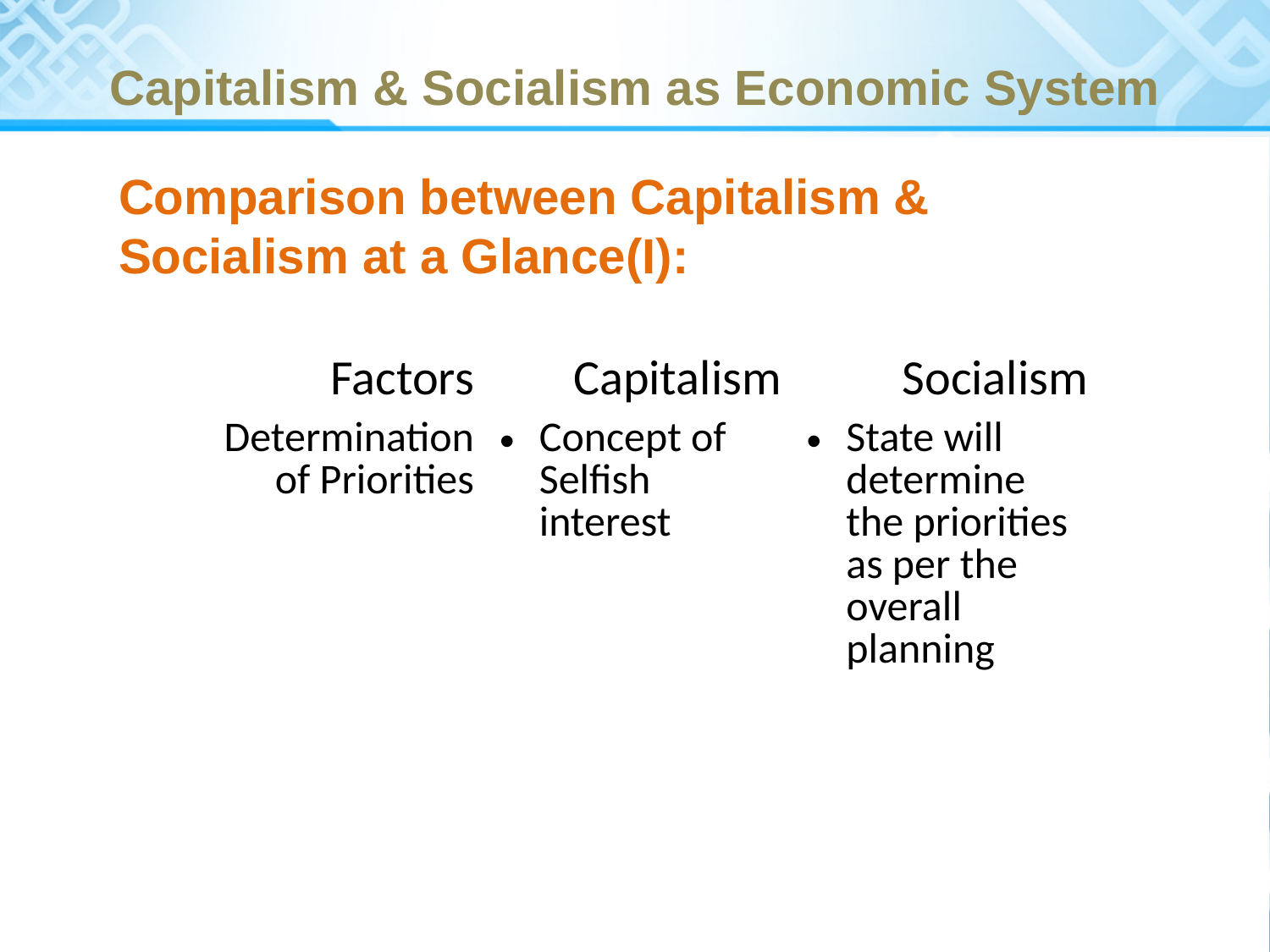

# Capitalism & Socialism as Economic System

Comparison between Capitalism & Socialism at a Glance(I):

| Factors | Capitalism | Socialism |
| --- | --- | --- |
| Determination of Priorities | Concept of Selfish interest | State will determine the priorities as per the overall planning |